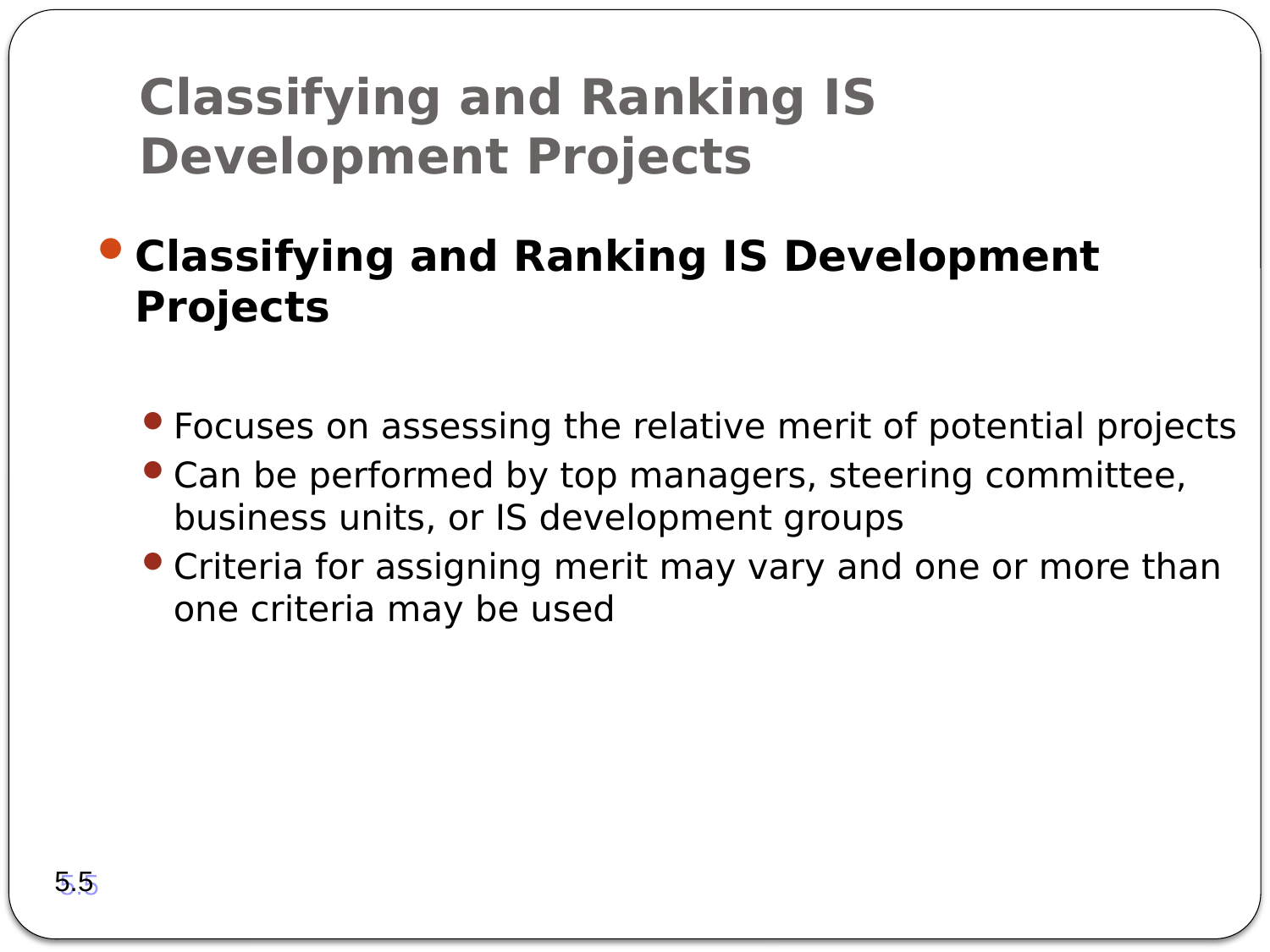

# Classifying and Ranking IS Development Projects
Classifying and Ranking IS Development Projects

Focuses on assessing the relative merit of potential projects
Can be performed by top managers, steering committee, business units, or IS development groups
Criteria for assigning merit may vary and one or more than one criteria may be used

5.5